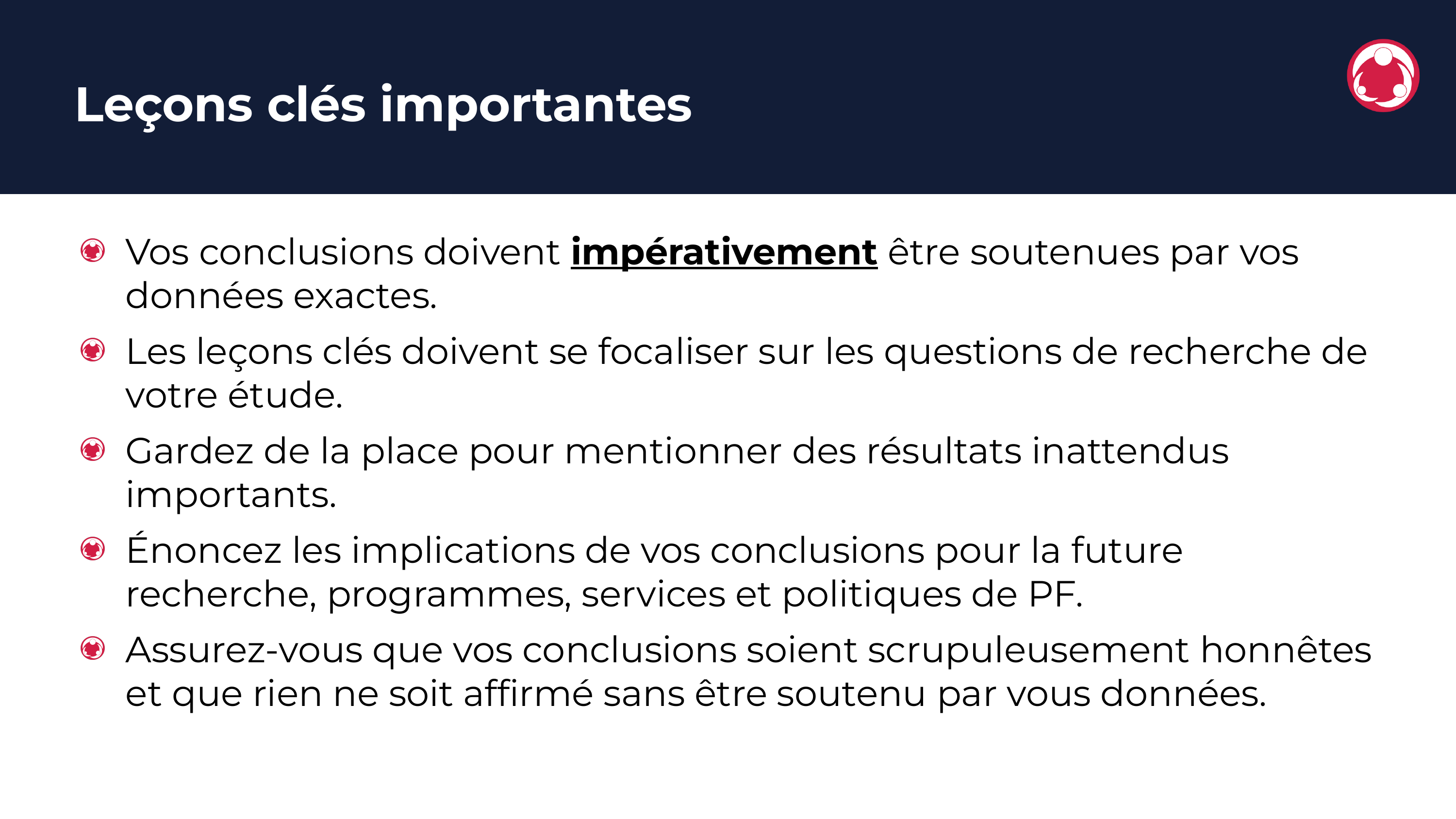

Leçons clés importantes
Vos conclusions doivent impérativement être soutenues par vos données exactes.
Les leçons clés doivent se focaliser sur les questions de recherche de votre étude.
Gardez de la place pour mentionner des résultats inattendus importants.
Énoncez les implications de vos conclusions pour la future recherche, programmes, services et politiques de PF.
Assurez-vous que vos conclusions soient scrupuleusement honnêtes et que rien ne soit affirmé sans être soutenu par vous données.